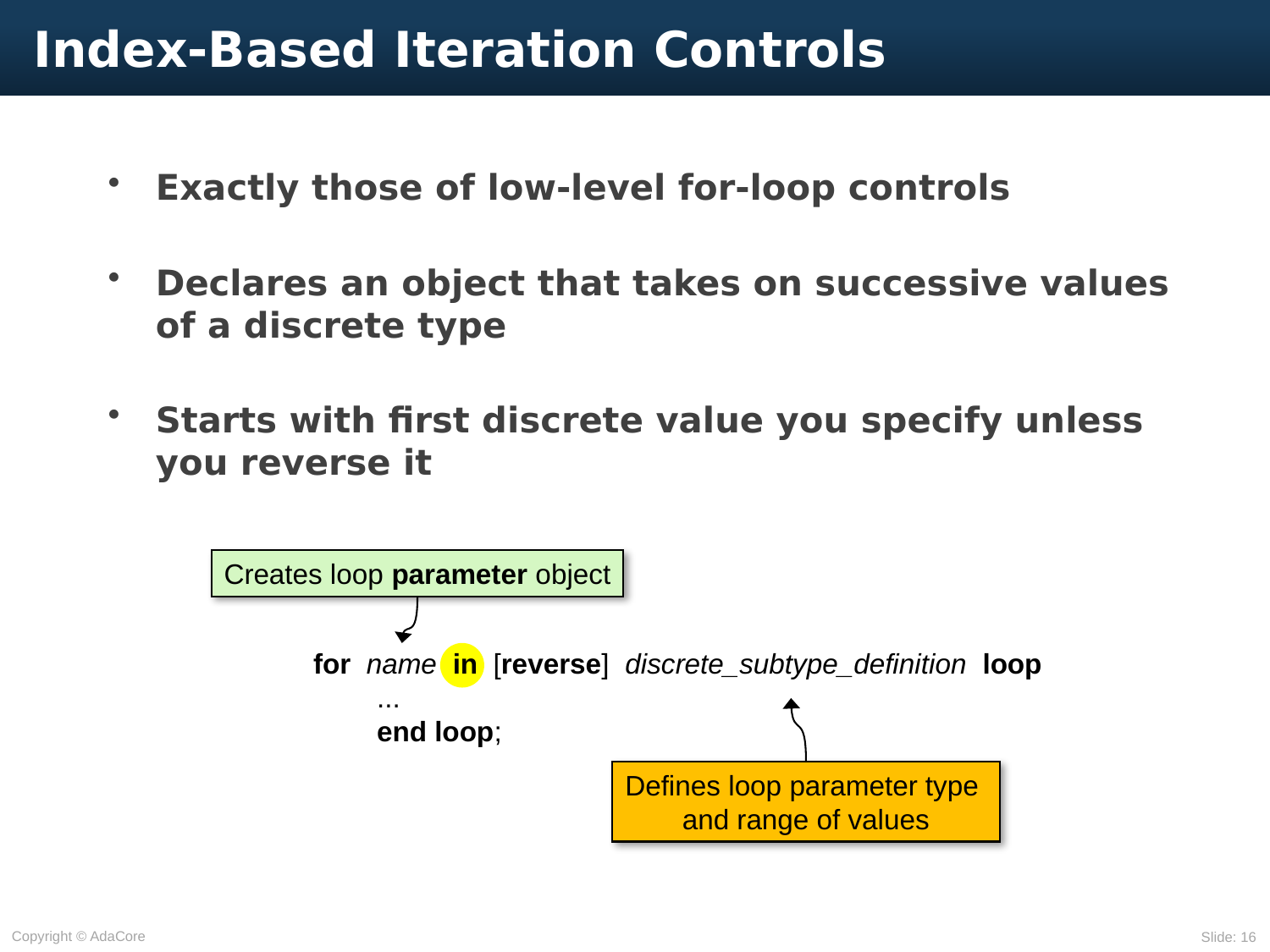

# Index-Based Iteration Controls
Exactly those of low-level for-loop controls
Declares an object that takes on successive values of a discrete type
Starts with first discrete value you specify unless you reverse it

Creates loop parameter object
for  name  in  [reverse]  discrete_subtype_definition  loop
...
end loop;

Defines loop parameter type
and range of values